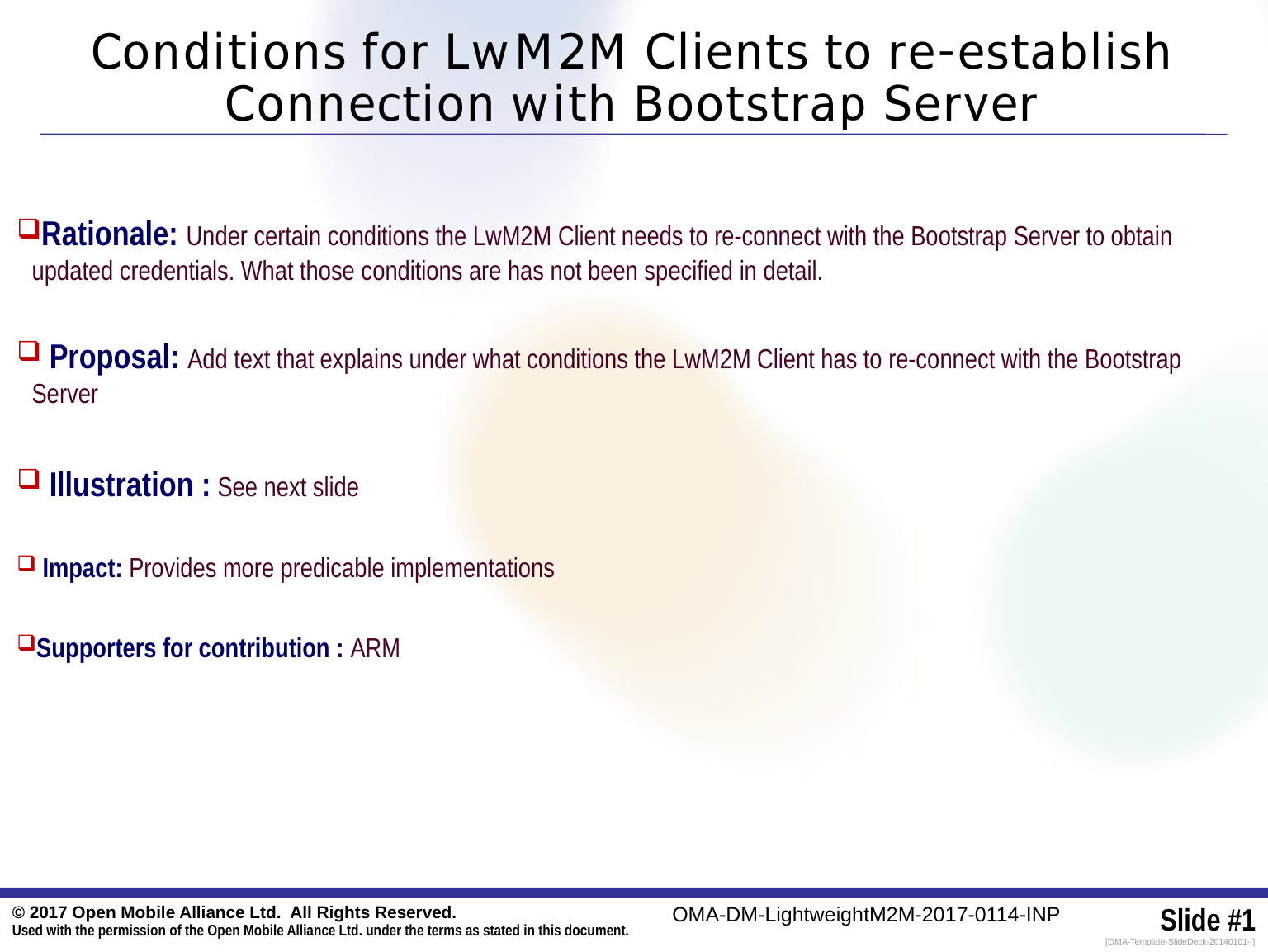

Conditions for LwM2M Clients to re-establish Connection with Bootstrap Server

Rationale: Under certain conditions the LwM2M Client needs to re-connect with the Bootstrap Server to obtain updated credentials. What those conditions are has not been specified in detail.

 Proposal: Add text that explains under what conditions the LwM2M Client has to re-connect with the Bootstrap Server

 Illustration : See next slide

 Impact: Provides more predicable implementations

Supporters for contribution : ARM